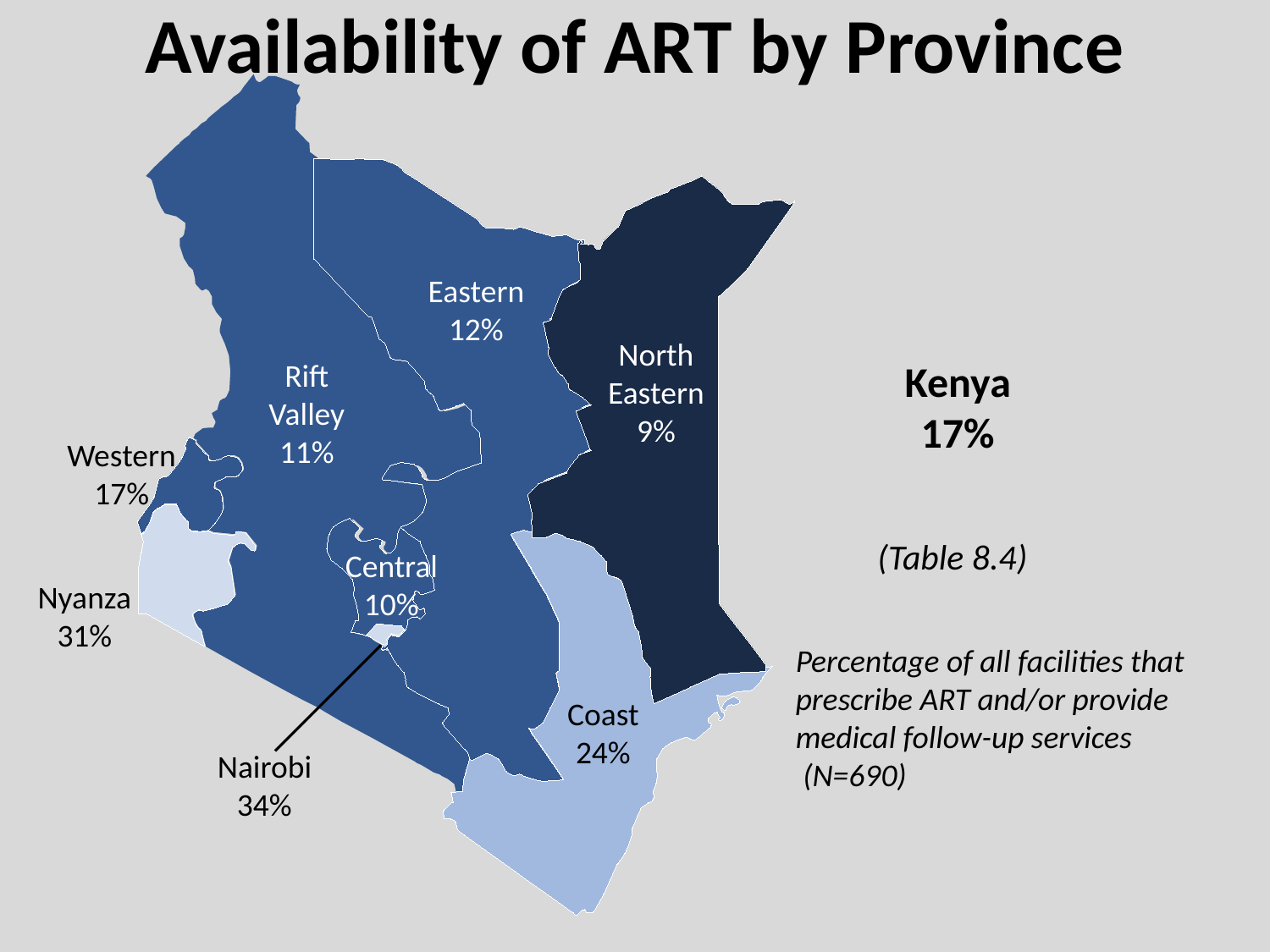

# Availability of ART by Province

Eastern
12%
North Eastern
9%
Rift Valley
11%
Kenya
17%
Western
17%
(Table 8.4)
Central
10%
Nyanza
31%
Percentage of all facilities that prescribe ART and/or provide medical follow-up services
 (N=690)
Coast
24%
Nairobi
34%